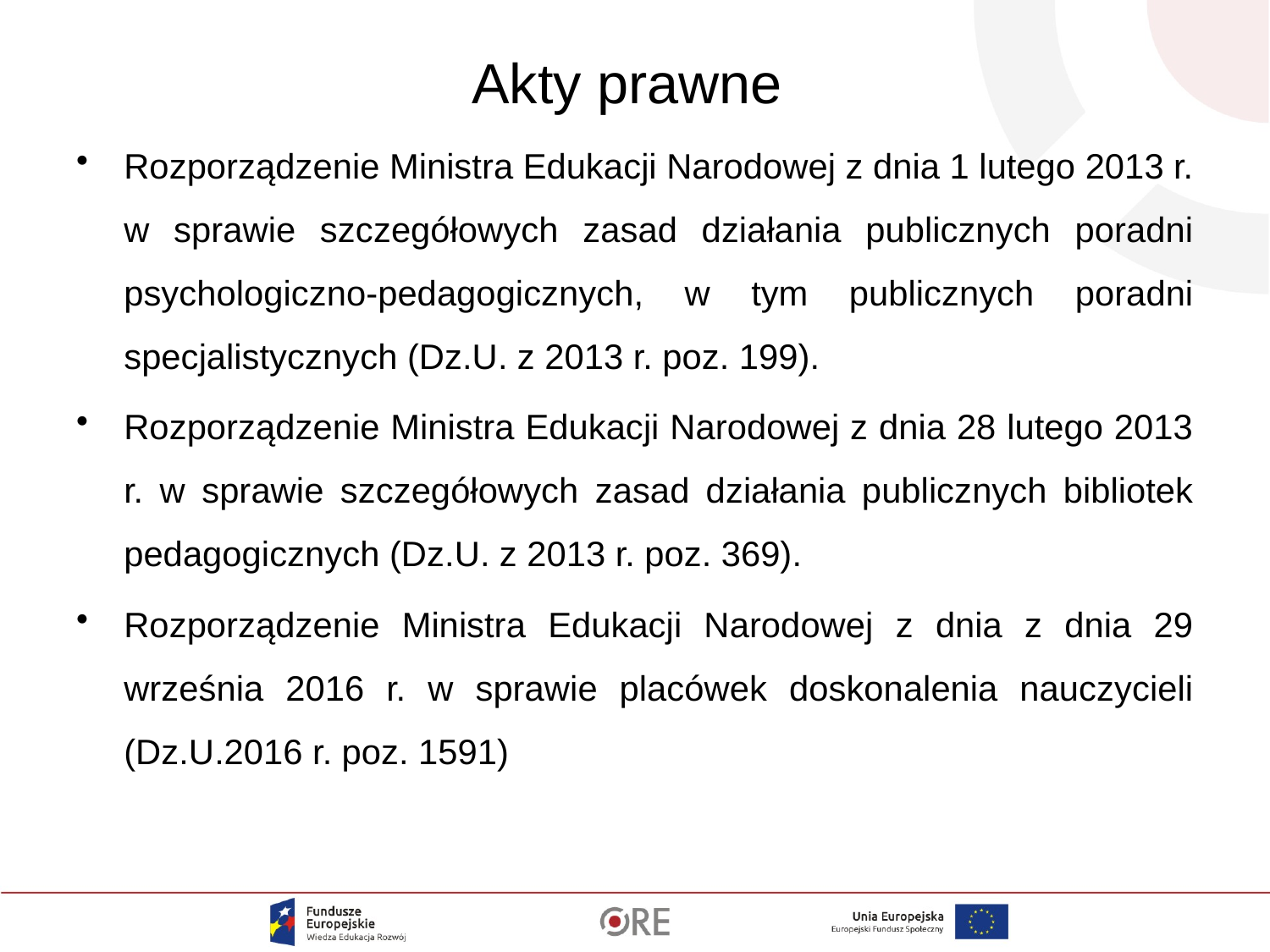

# Akty prawne
Rozporządzenie Ministra Edukacji Narodowej z dnia 1 lutego 2013 r. w sprawie szczegółowych zasad działania publicznych poradni psychologiczno-pedagogicznych, w tym publicznych poradni specjalistycznych (Dz.U. z 2013 r. poz. 199).
Rozporządzenie Ministra Edukacji Narodowej z dnia 28 lutego 2013 r. w sprawie szczegółowych zasad działania publicznych bibliotek pedagogicznych (Dz.U. z 2013 r. poz. 369).
Rozporządzenie Ministra Edukacji Narodowej z dnia z dnia 29 września 2016 r. w sprawie placówek doskonalenia nauczycieli (Dz.U.2016 r. poz. 1591)